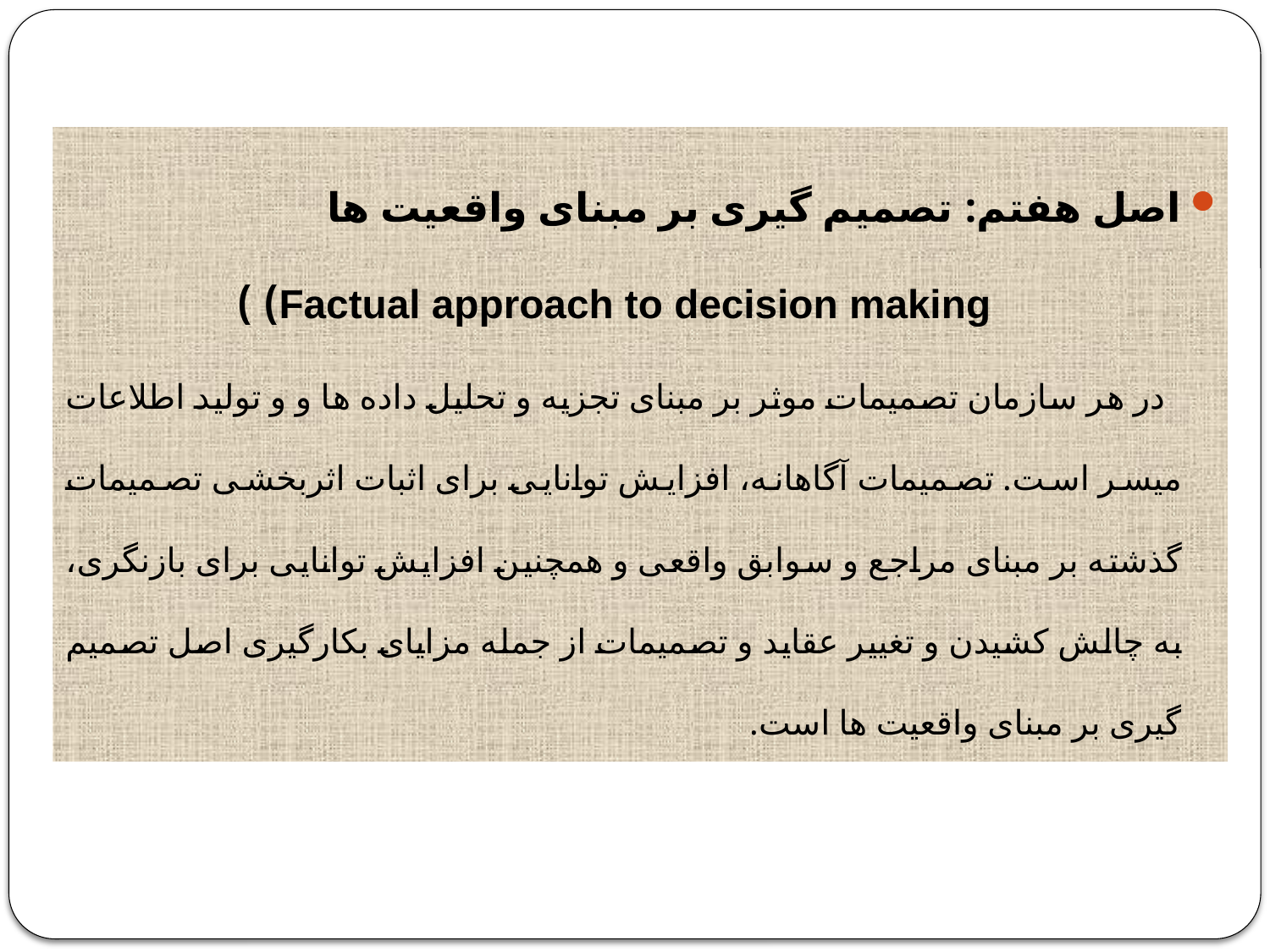

اصل هفتم: تصمیم گیری بر مبنای واقعیت ها                                           Factual approach to decision making) )
     در هر سازمان تصمیمات موثر بر مبنای تجزیه و تحلیل داده ها و و تولید اطلاعات میسر است. تصمیمات آگاهانه، افزایش توانایی برای اثبات اثربخشی تصمیمات گذشته بر مبنای مراجع و سوابق واقعی و همچنین افزایش توانایی برای بازنگری، به چالش كشیدن و تغییر عقاید و تصمیمات از جمله مزایای بكارگیری اصل تصمیم گیری بر مبنای واقعیت ها است.